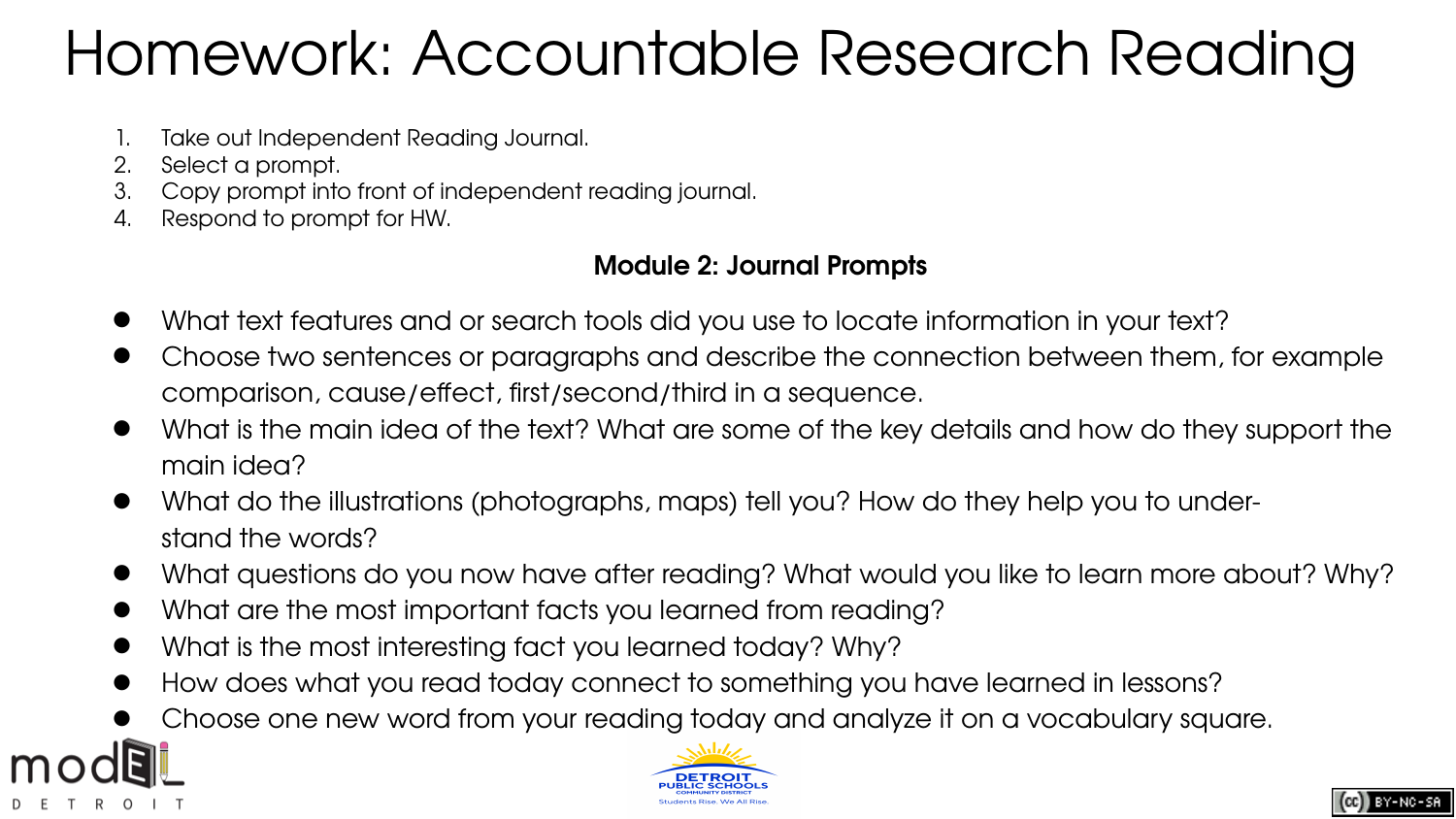

# Homework: Accountable Research Reading
Take out Independent Reading Journal.
Select a prompt.
Copy prompt into front of independent reading journal.
Respond to prompt for HW.

Module 2: Journal Prompts
What text features and or search tools did you use to locate information in your text?
Choose two sentences or paragraphs and describe the connection between them, for example comparison, cause/effect, first/second/third in a sequence.
What is the main idea of the text? What are some of the key details and how do they support the main idea?
What do the illustrations (photographs, maps) tell you? How do they help you to under-
stand the words?
What questions do you now have after reading? What would you like to learn more about? Why?
What are the most important facts you learned from reading?
What is the most interesting fact you learned today? Why?
How does what you read today connect to something you have learned in lessons?
Choose one new word from your reading today and analyze it on a vocabulary square.